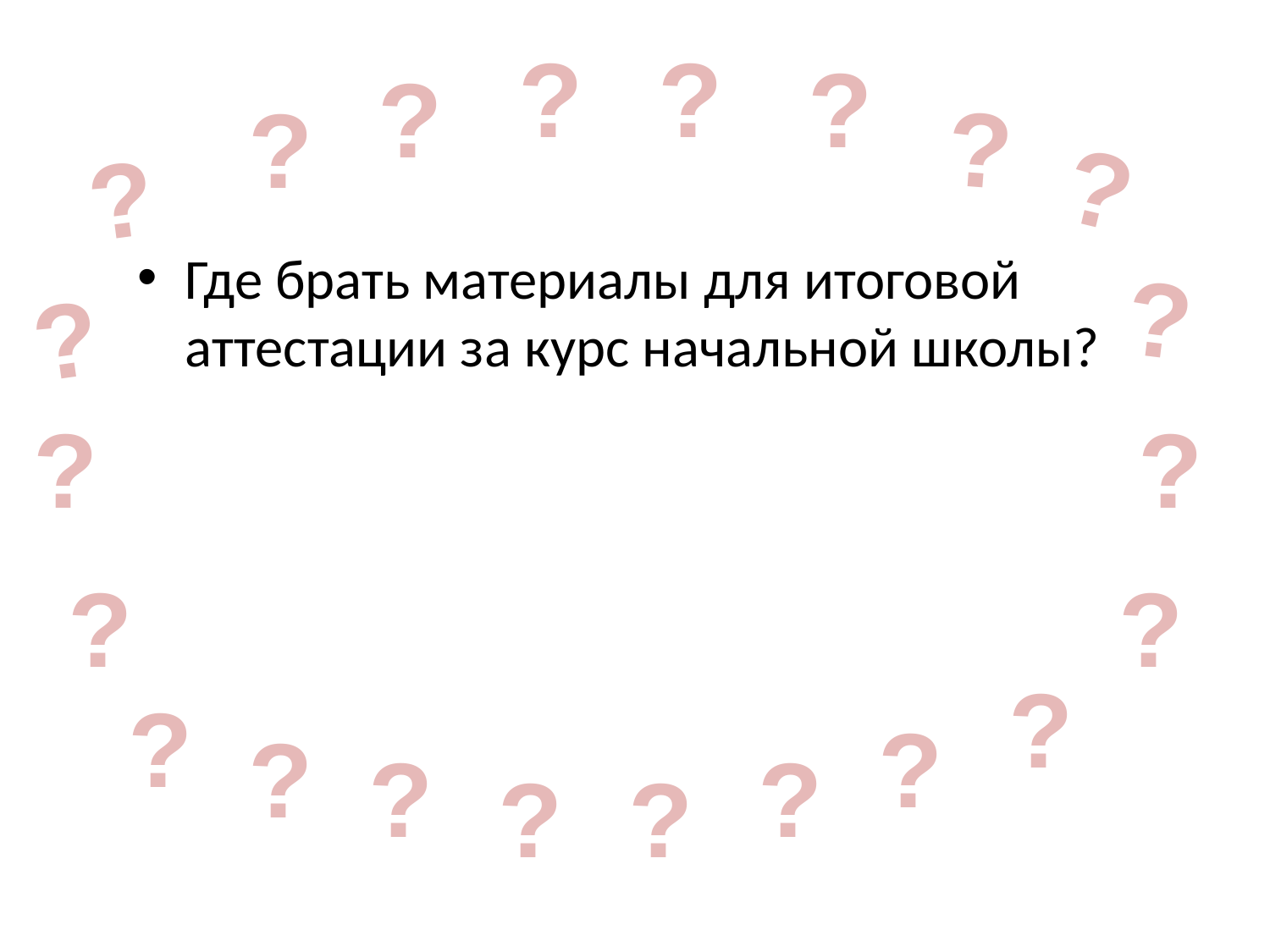

# ?
?
?
?
?
?
?
?
Где брать материалы для итоговой аттестации за курс начальной школы?
?
?
?
?
?
?
?
?
?
?
?
?
?
?